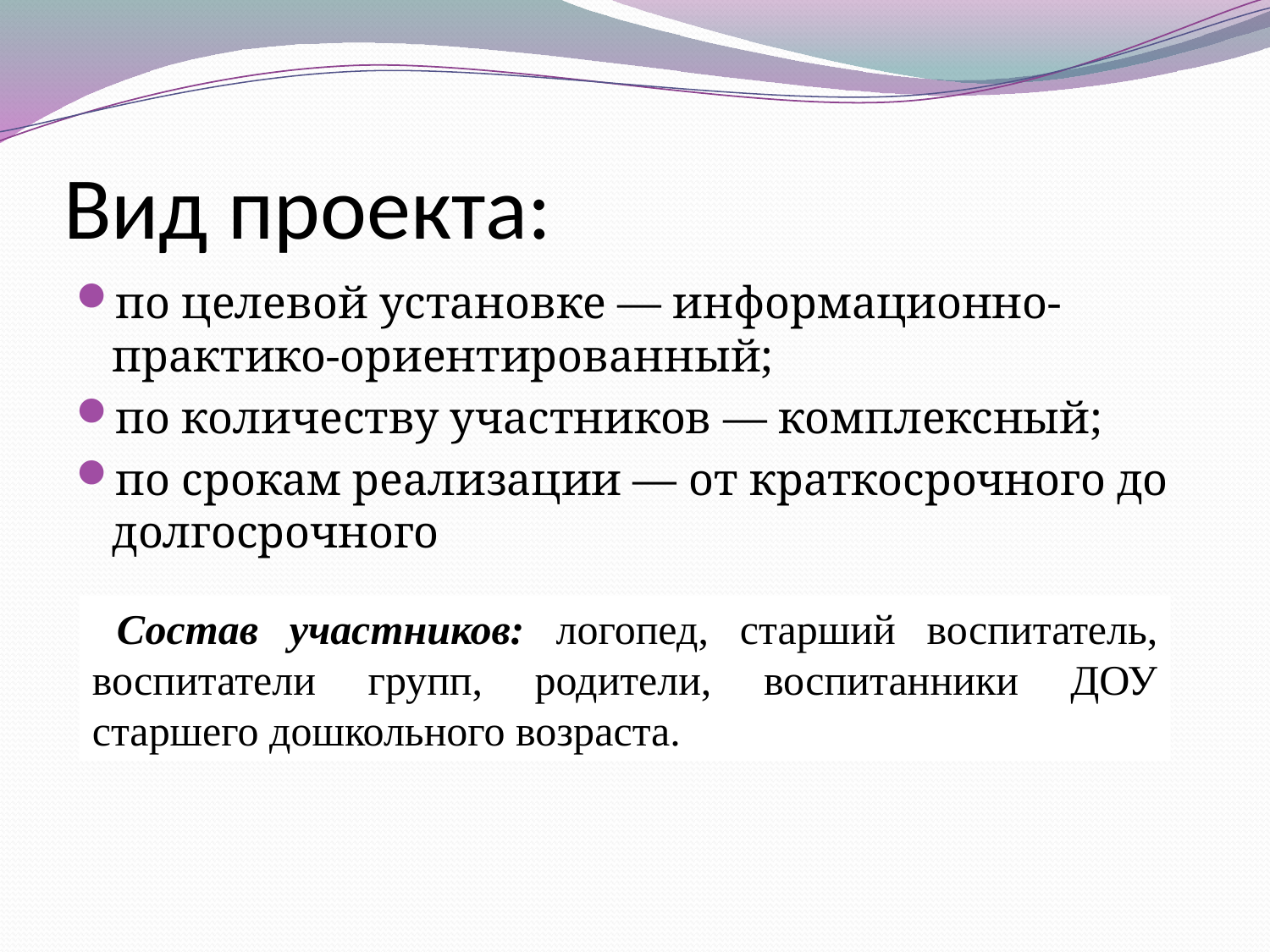

# Вид проекта:
по целевой установке — информационно-практико-ориентированный;
по количеству участников — комплексный;
по срокам реализации — от краткосрочного до долгосрочного

Состав участников: логопед, старший воспитатель, воспитатели групп, родители, воспитанники ДОУ старшего дошкольного возраста.